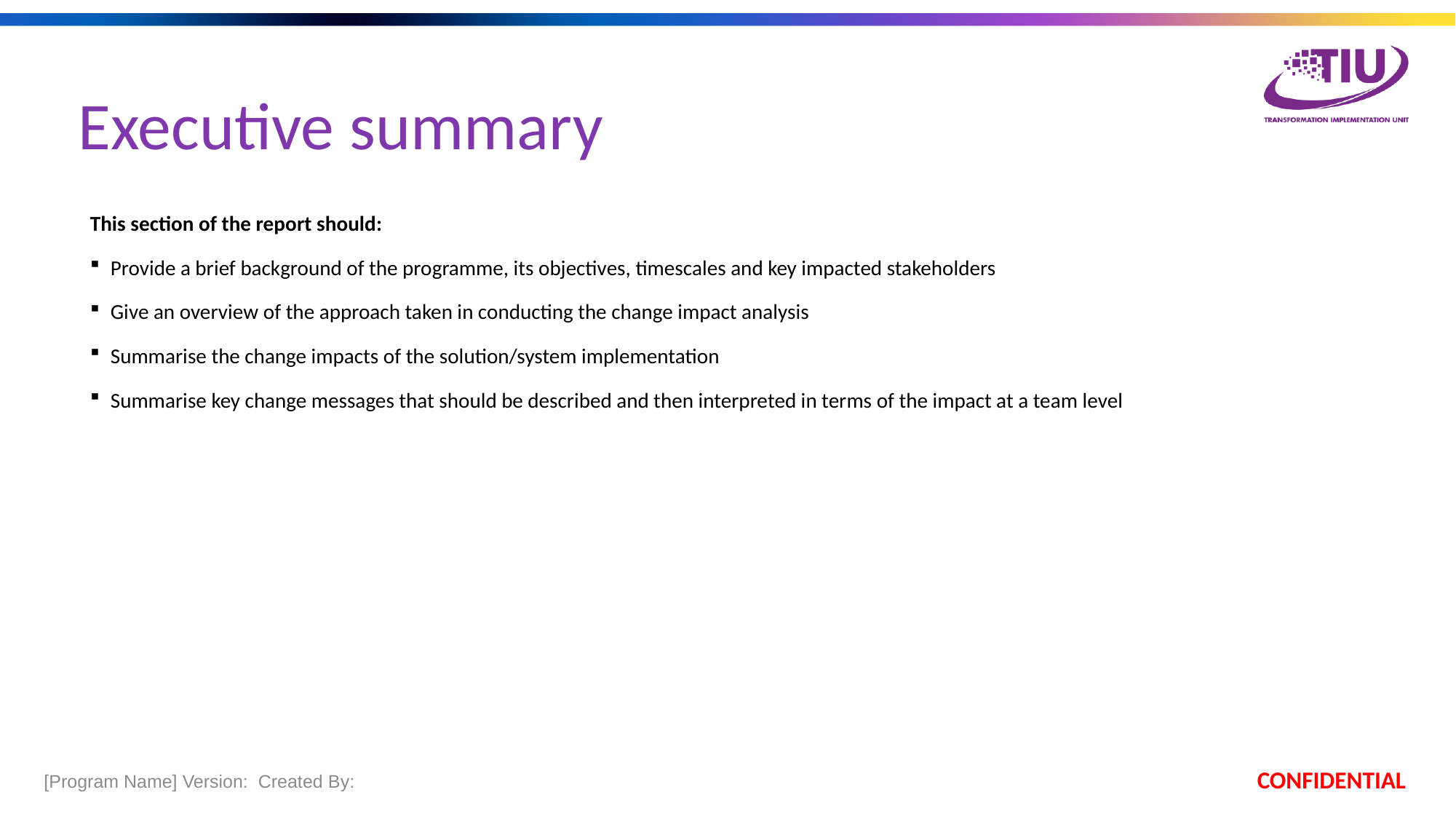

Executive summary
This section of the report should:
Provide a brief background of the programme, its objectives, timescales and key impacted stakeholders
Give an overview of the approach taken in conducting the change impact analysis
Summarise the change impacts of the solution/system implementation
Summarise key change messages that should be described and then interpreted in terms of the impact at a team level

 [Program Name] Version:  Created By:
CONFIDENTIAL